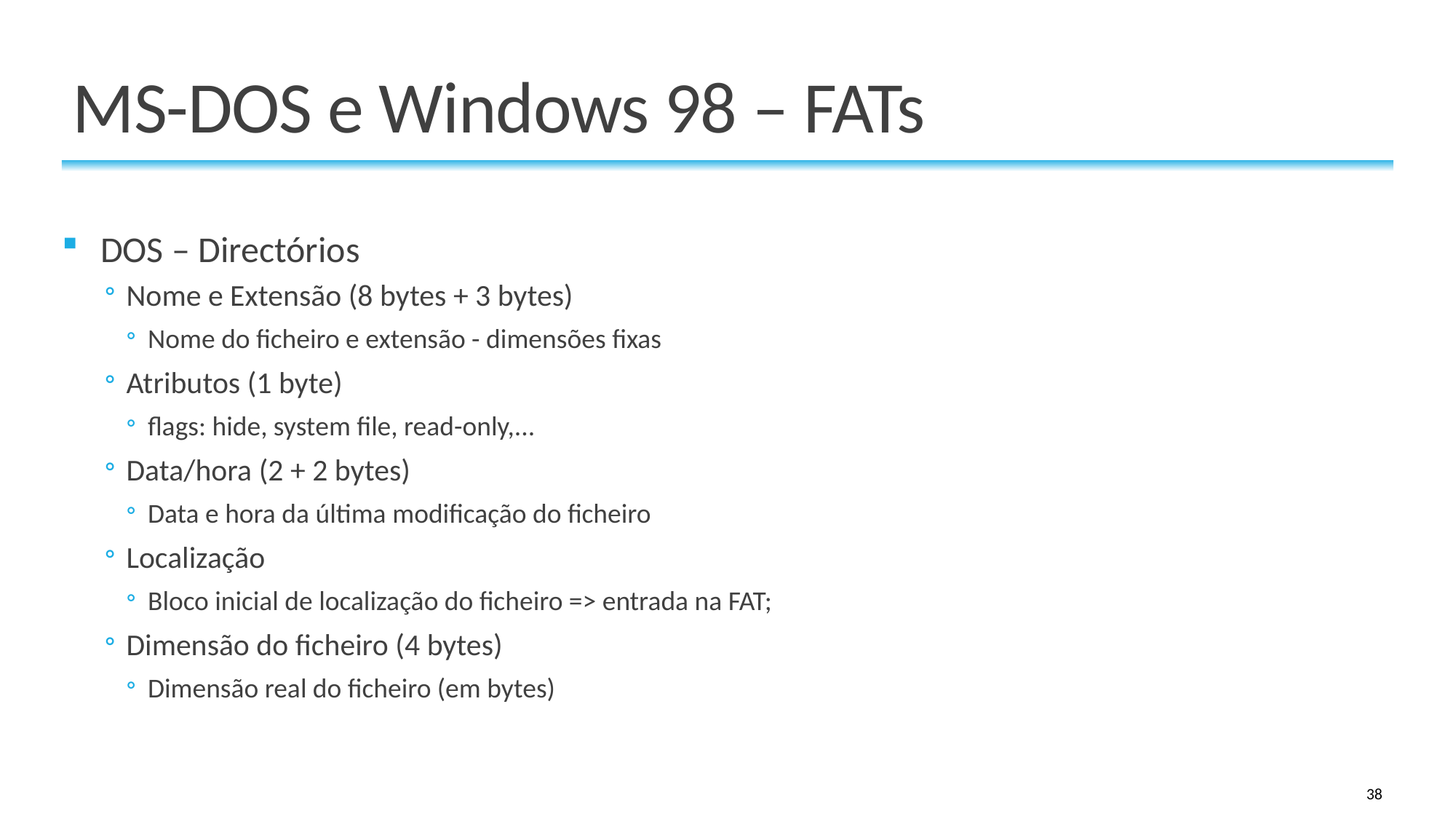

# MS-DOS e Windows 98 – FATs
DOS – Directórios
Nome e Extensão (8 bytes + 3 bytes)
Nome do ficheiro e extensão - dimensões fixas
Atributos (1 byte)
flags: hide, system file, read-only,...
Data/hora (2 + 2 bytes)
Data e hora da última modificação do ficheiro
Localização
Bloco inicial de localização do ficheiro => entrada na FAT;
Dimensão do ficheiro (4 bytes)
Dimensão real do ficheiro (em bytes)
38